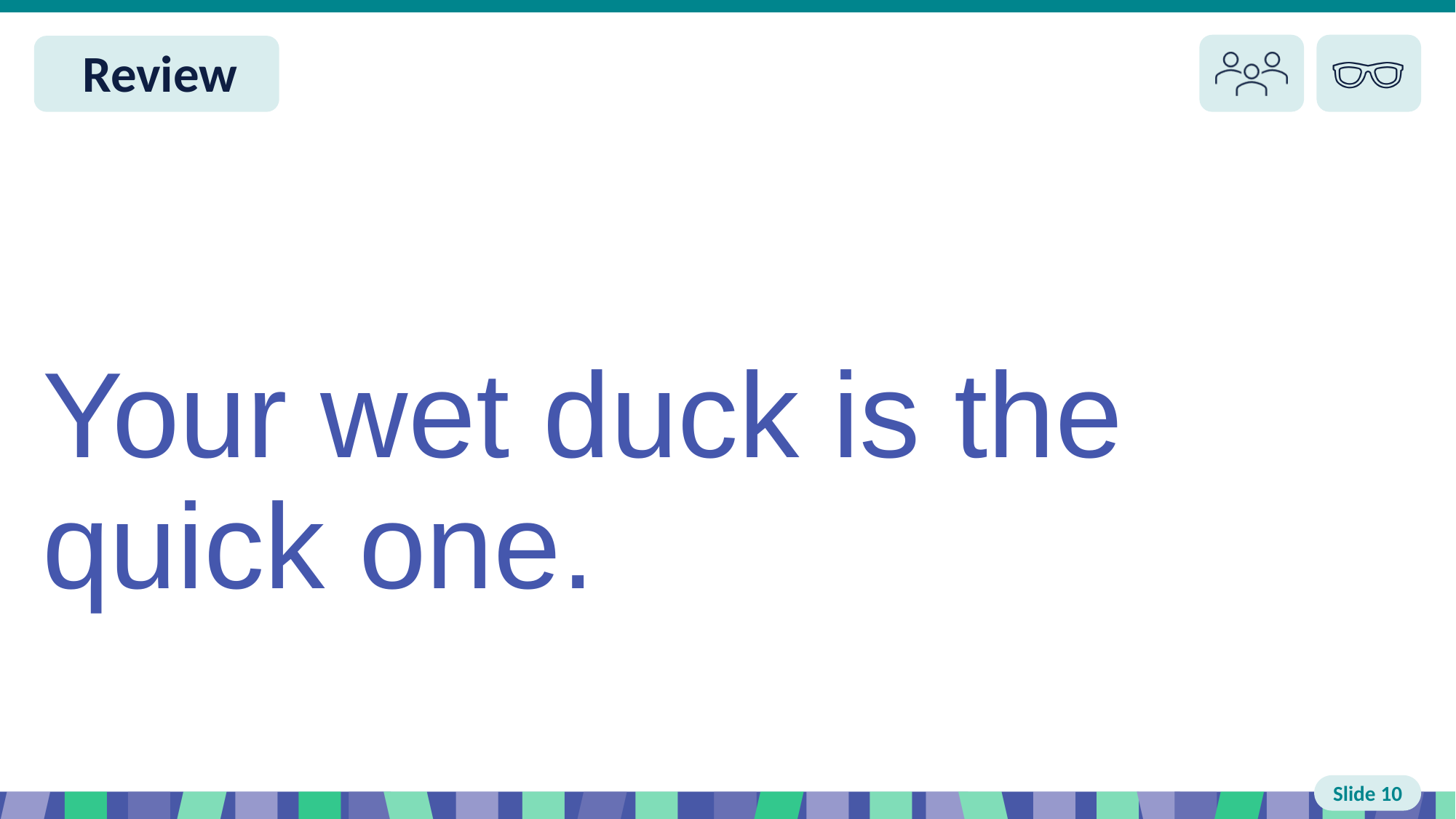

Slide 10 Review
Your wet duck is the quick one.